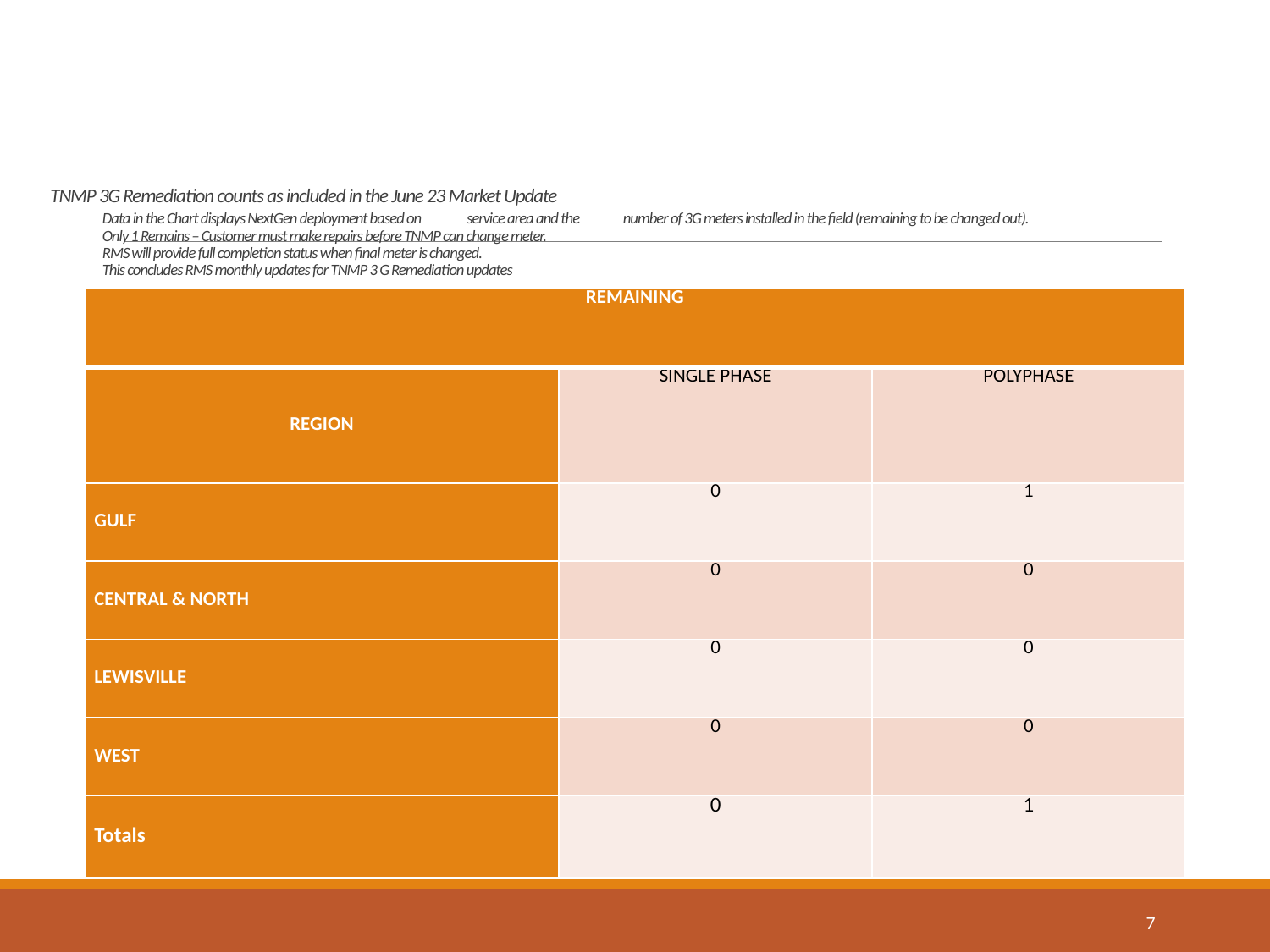

# TNMP 3G Remediation counts as included in the June 23 Market Update Data in the Chart displays NextGen deployment based on 	service area and the 	number of 3G meters installed in the field (remaining to be changed out). Only 1 Remains – Customer must make repairs before TNMP can change meter. RMS will provide full completion status when final meter is changed. This concludes RMS monthly updates for TNMP 3 G Remediation updates
| REMAINING |  |  |
| --- | --- | --- |
| REGION | SINGLE PHASE | POLYPHASE |
| GULF | 0 | 1 |
| CENTRAL & NORTH | 0 | 0 |
| LEWISVILLE | 0 | 0 |
| WEST | 0 | 0 |
| Totals | 0 | 1 |

7